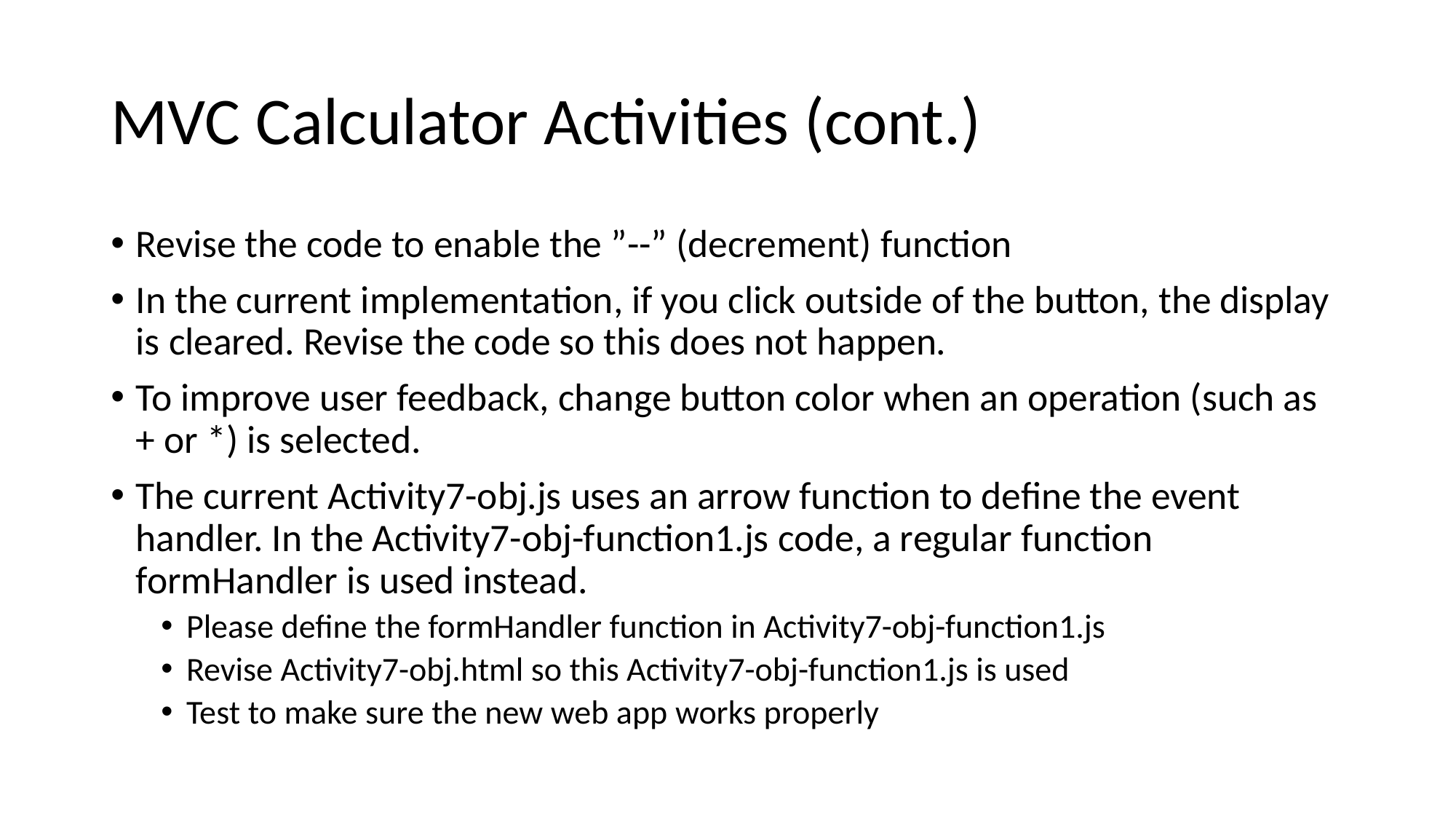

# MVC Calculator Activities (cont.)
Revise the code to enable the ”--” (decrement) function
In the current implementation, if you click outside of the button, the display is cleared. Revise the code so this does not happen.
To improve user feedback, change button color when an operation (such as + or *) is selected.
The current Activity7-obj.js uses an arrow function to define the event handler. In the Activity7-obj-function1.js code, a regular function formHandler is used instead.
Please define the formHandler function in Activity7-obj-function1.js
Revise Activity7-obj.html so this Activity7-obj-function1.js is used
Test to make sure the new web app works properly